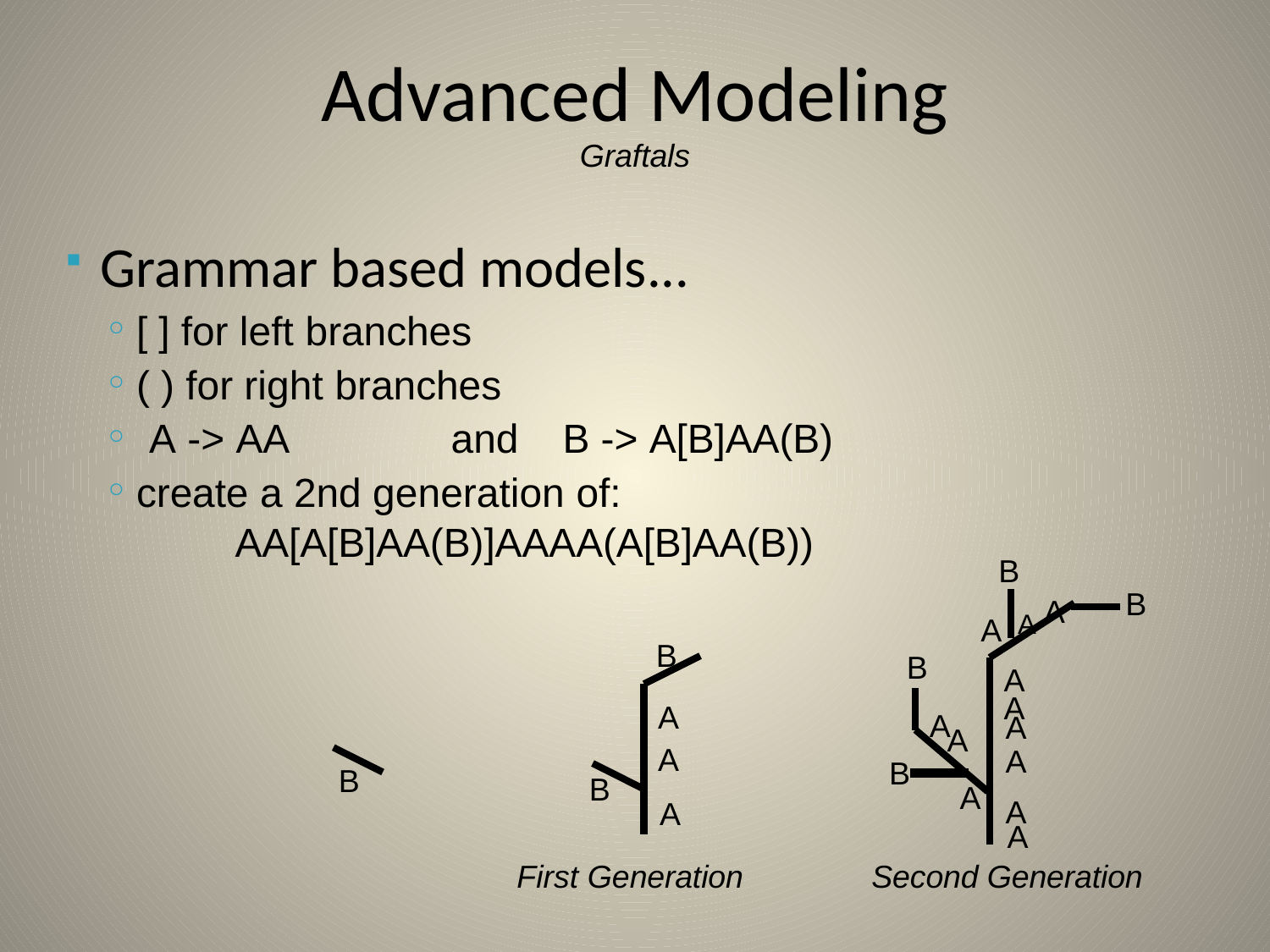

# Advanced Modeling
Graftals
Grammar based models...
[ ] for left branches
( ) for right branches
A -> AA	and	B -> A[B]AA(B)
create a 2nd generation of:
AA[A[B]AA(B)]AAAA(A[B]AA(B))
B
A A
B

A
B
A
A
A
B

A

A

A
A
A
A

B
B

B

A
A
A
First Generation
Second Generation